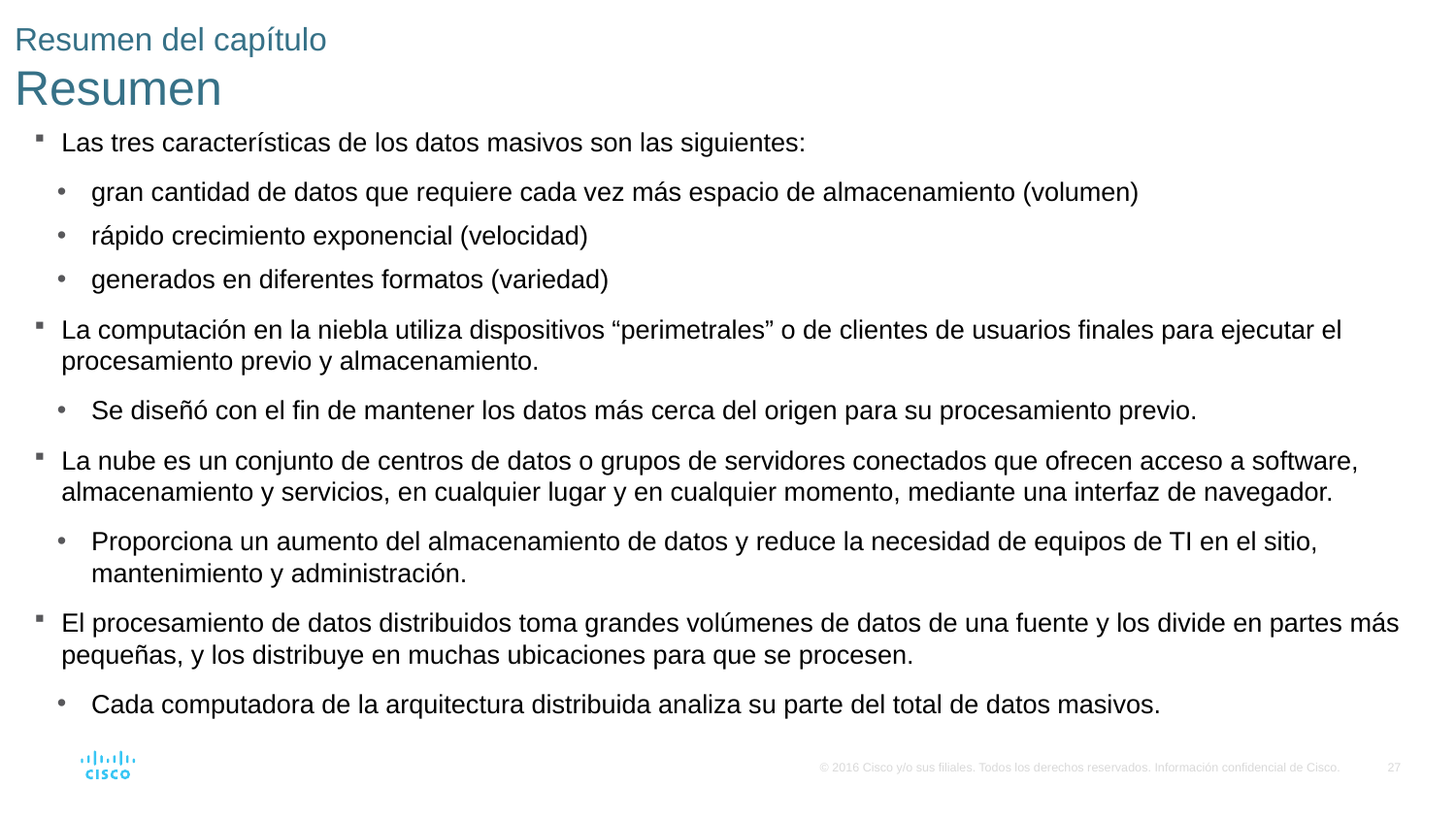

# Resumen del capítulo Resumen
Las tres características de los datos masivos son las siguientes:
gran cantidad de datos que requiere cada vez más espacio de almacenamiento (volumen)
rápido crecimiento exponencial (velocidad)
generados en diferentes formatos (variedad)
La computación en la niebla utiliza dispositivos “perimetrales” o de clientes de usuarios finales para ejecutar el procesamiento previo y almacenamiento.
Se diseñó con el fin de mantener los datos más cerca del origen para su procesamiento previo.
La nube es un conjunto de centros de datos o grupos de servidores conectados que ofrecen acceso a software, almacenamiento y servicios, en cualquier lugar y en cualquier momento, mediante una interfaz de navegador.
Proporciona un aumento del almacenamiento de datos y reduce la necesidad de equipos de TI en el sitio, mantenimiento y administración.
El procesamiento de datos distribuidos toma grandes volúmenes de datos de una fuente y los divide en partes más pequeñas, y los distribuye en muchas ubicaciones para que se procesen.
Cada computadora de la arquitectura distribuida analiza su parte del total de datos masivos.